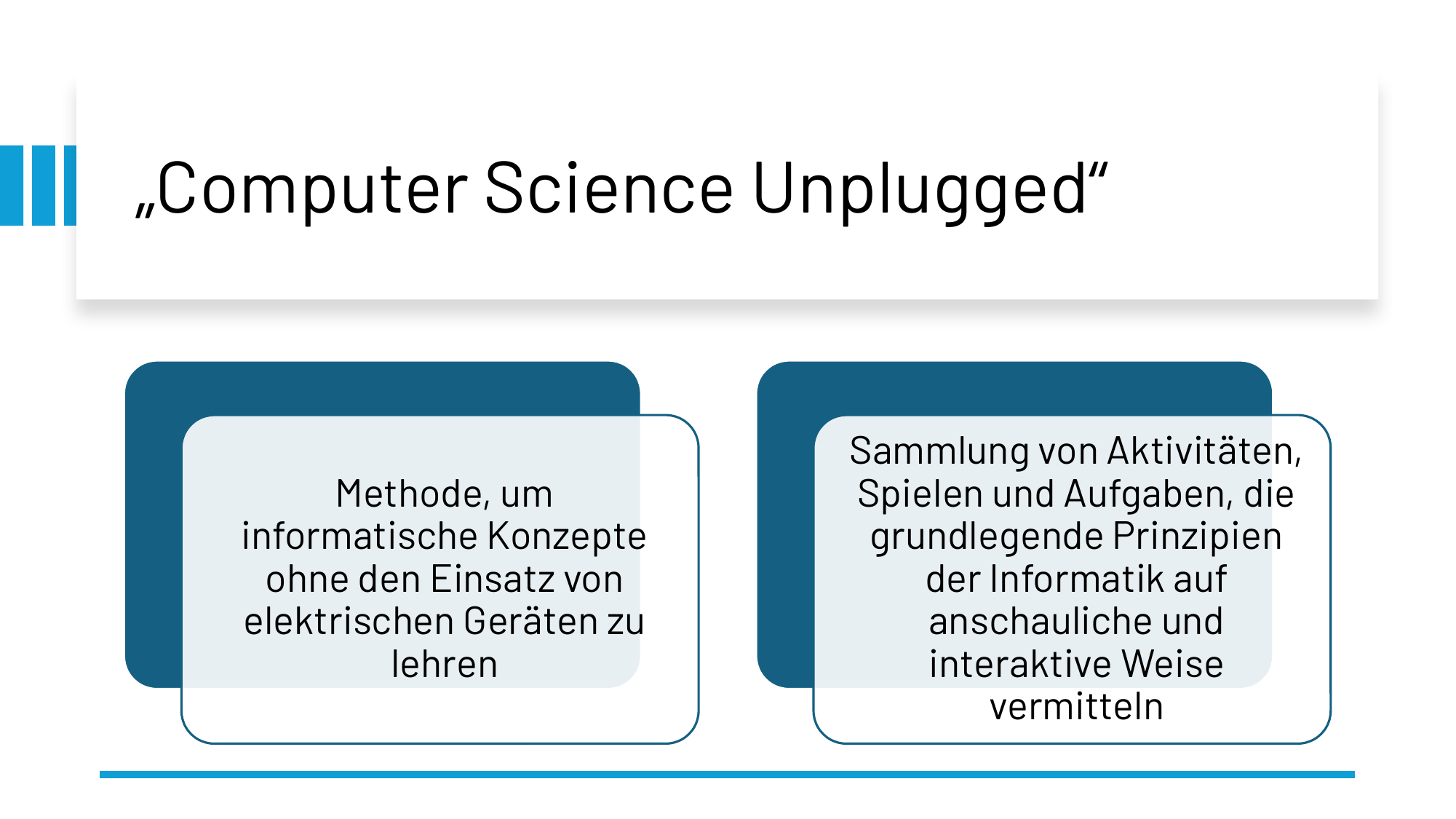

# „Computer Science Unplugged“

Methode, um informatische Konzepte ohne den Einsatz von elektrischen Geräten zu lehren
Sammlung von Aktivitäten, Spielen und Aufgaben, die grundlegende Prinzipien der Informatik auf anschauliche und interaktive Weise vermitteln